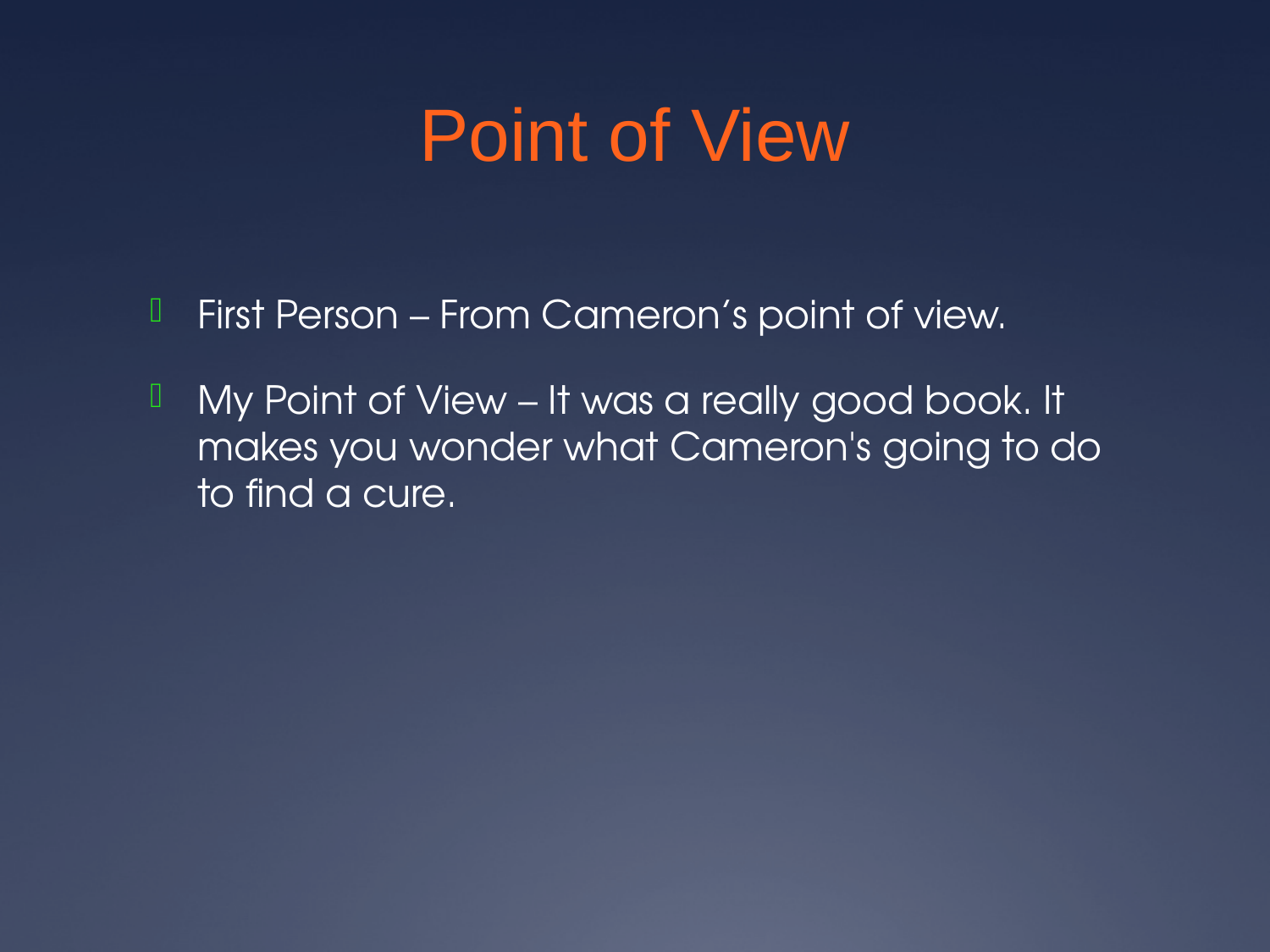

# Point of View
First Person – From Cameron’s point of view.
My Point of View – It was a really good book. It makes you wonder what Cameron's going to do to find a cure.